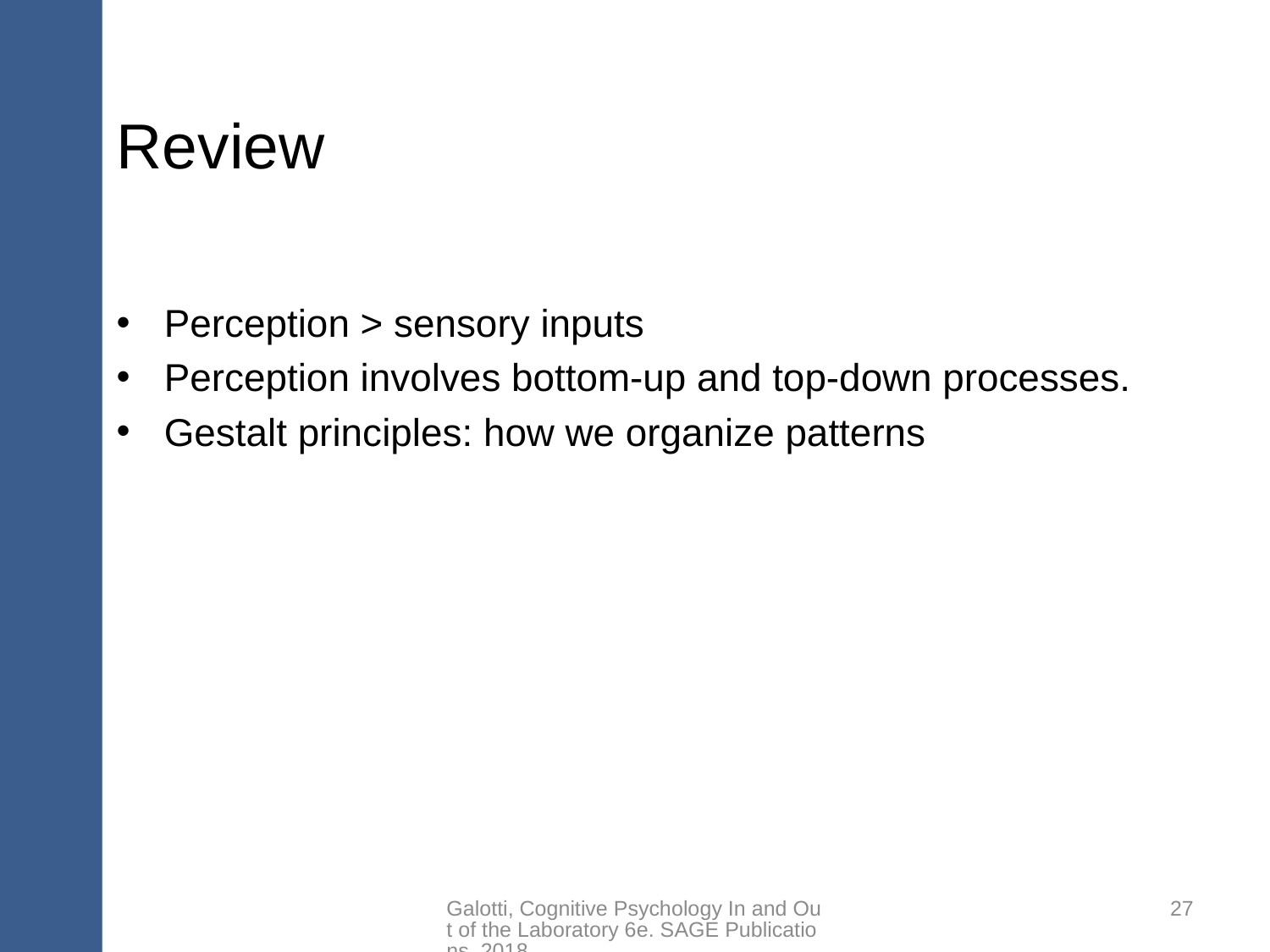

# Review
Perception > sensory inputs
Perception involves bottom-up and top-down processes.
Gestalt principles: how we organize patterns
Galotti, Cognitive Psychology In and Out of the Laboratory 6e. SAGE Publications, 2018.
27